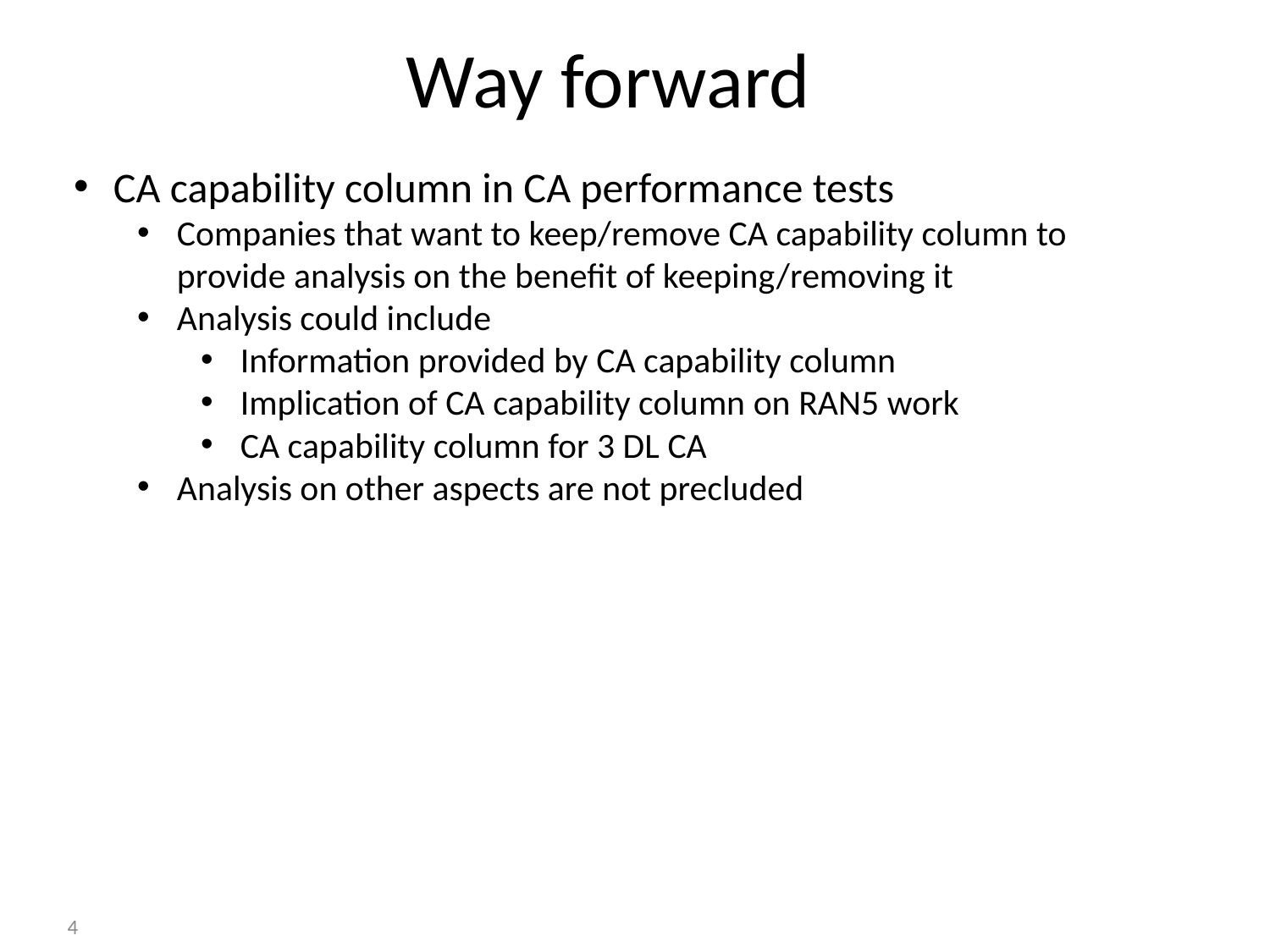

# Way forward
CA capability column in CA performance tests
Companies that want to keep/remove CA capability column to provide analysis on the benefit of keeping/removing it
Analysis could include
Information provided by CA capability column
Implication of CA capability column on RAN5 work
CA capability column for 3 DL CA
Analysis on other aspects are not precluded

4